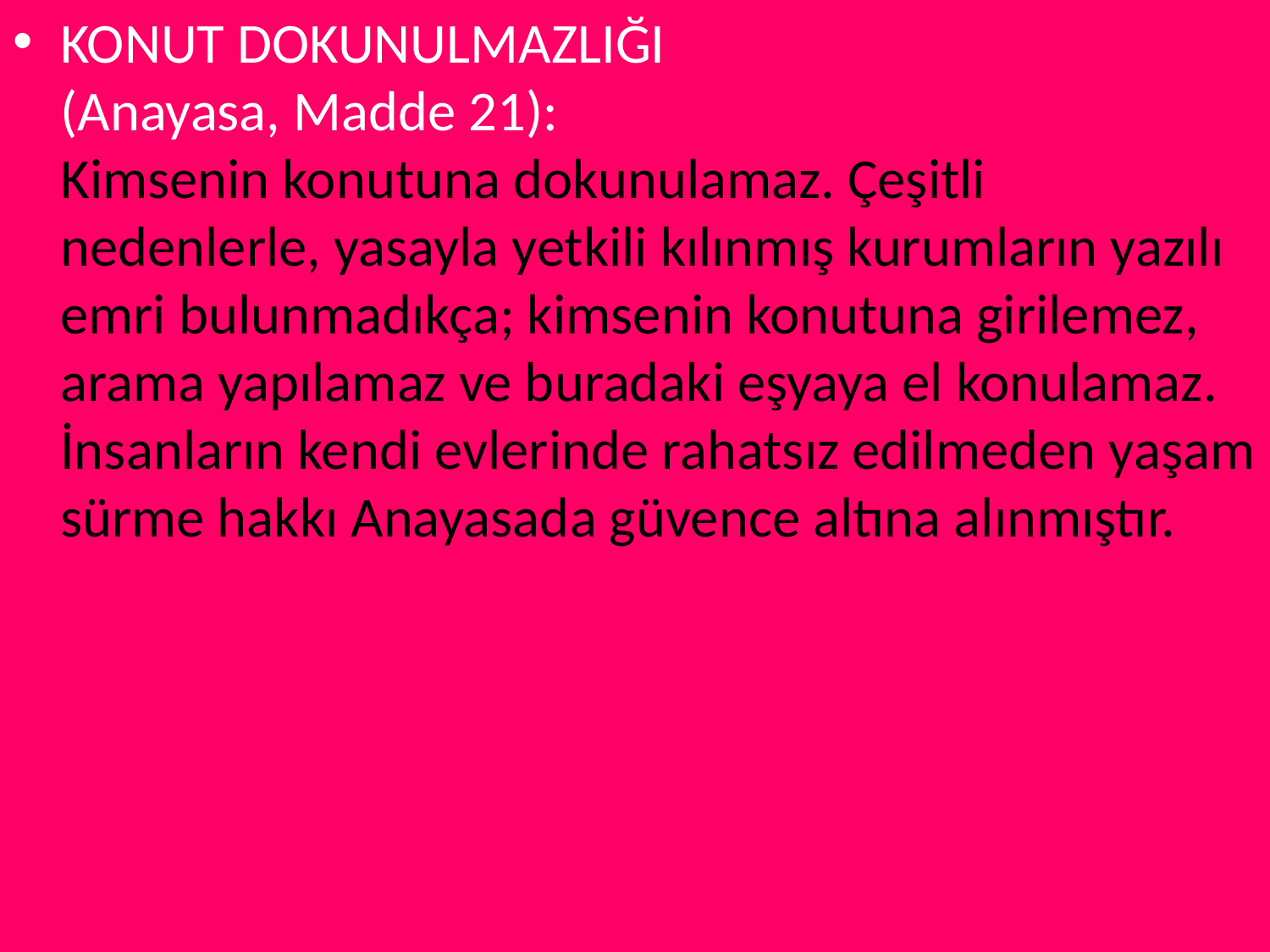

KONUT DOKUNULMAZLIĞI
(Anayasa, Madde 21): 
Kimsenin konutuna dokunulamaz. Çeşitli nedenlerle, yasayla yetkili kılınmış kurumların yazılı emri bulunmadıkça; kimsenin konutuna girilemez, arama yapılamaz ve buradaki eşyaya el konulamaz.
İnsanların kendi evlerinde rahatsız edilmeden yaşam sürme hakkı Anayasada güvence altına alınmıştır.